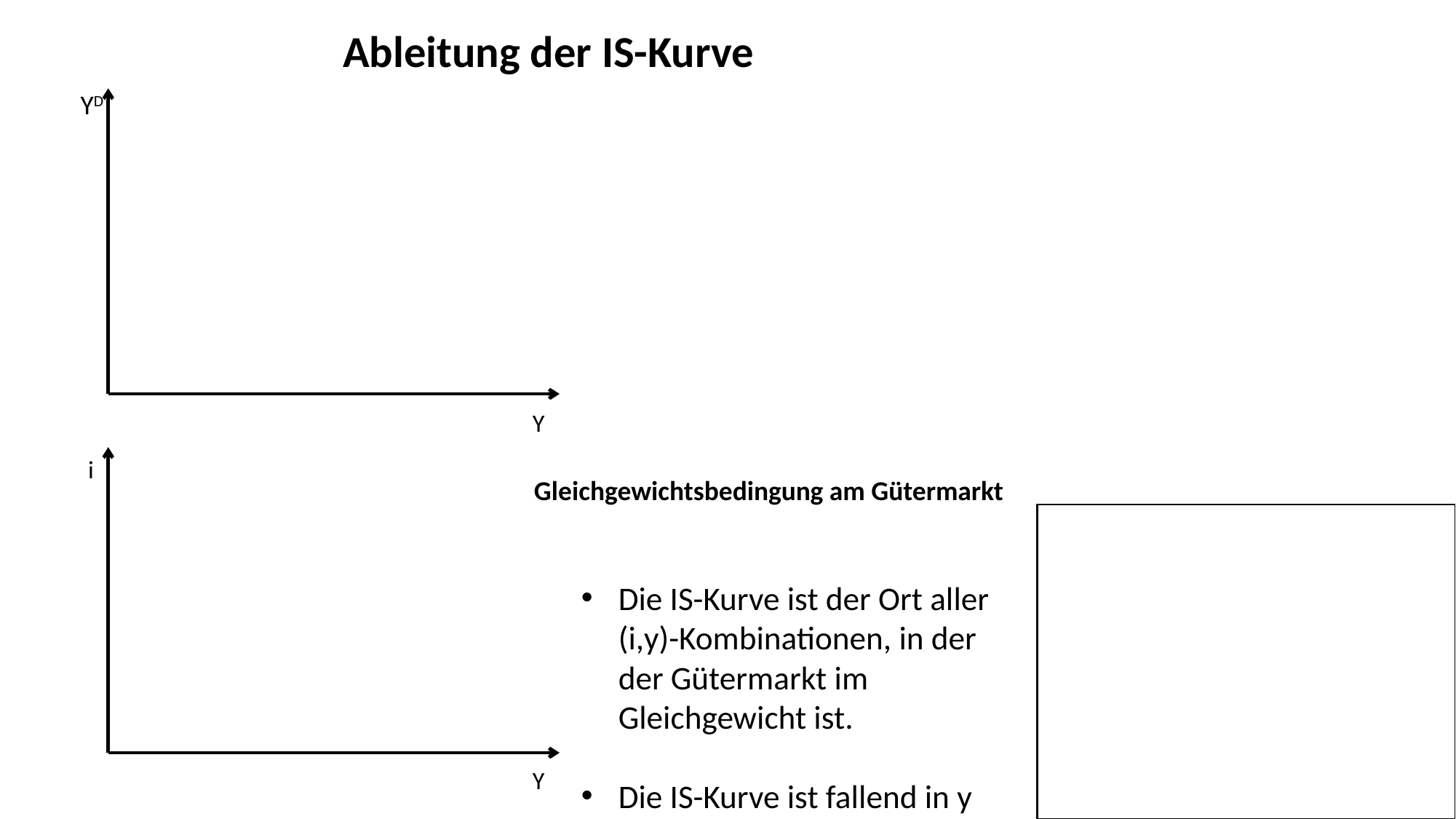

Ableitung der IS-Kurve
YD
Y
i
Gleichgewichtsbedingung am Gütermarkt

Die IS-Kurve ist der Ort aller (i,y)-Kombinationen, in der der Gütermarkt im Gleichgewicht ist.

Die IS-Kurve ist fallend in y
Y